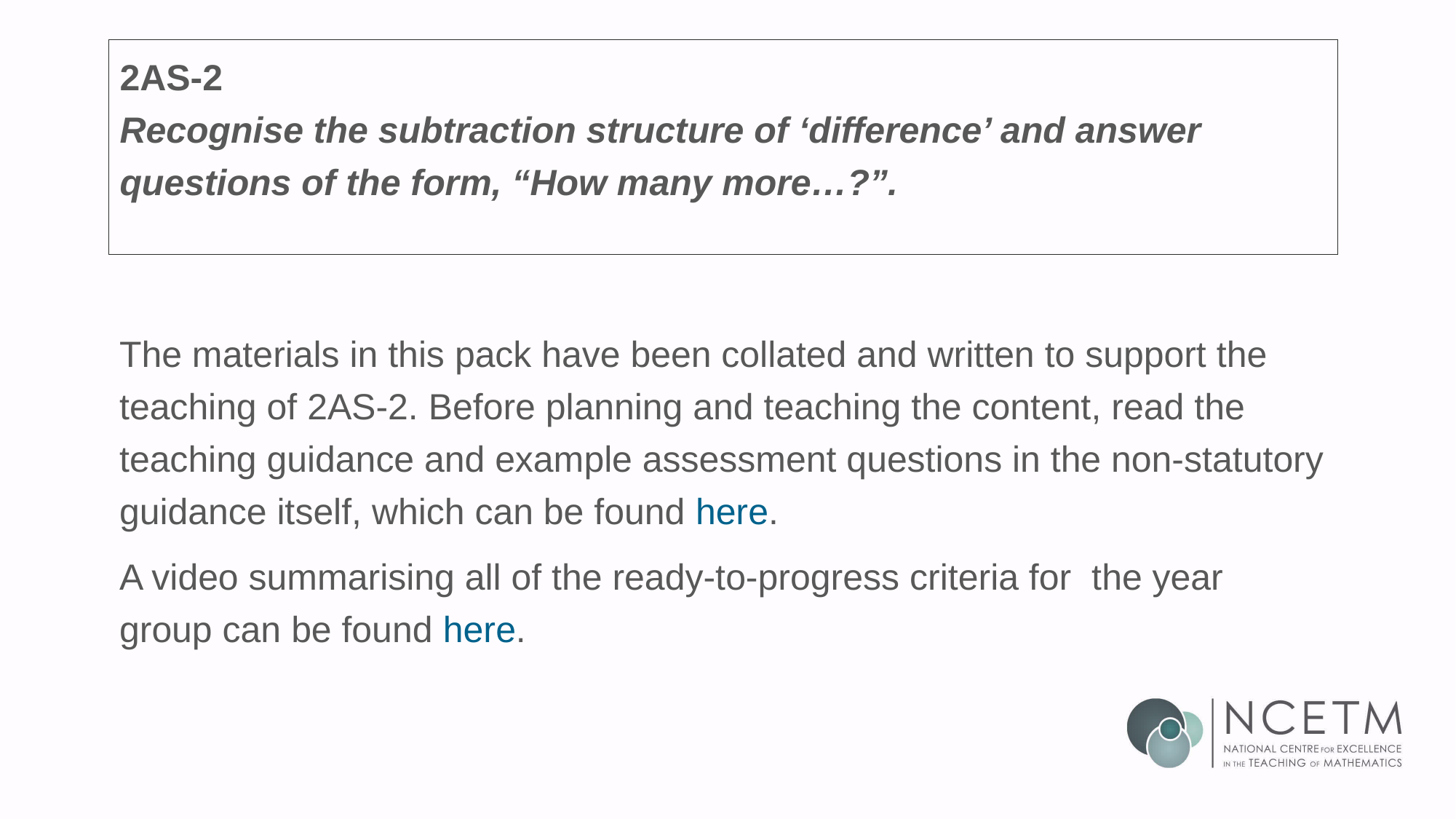

# 2AS-2 Recognise the subtraction structure of ‘difference’ and answer questions of the form, “How many more…?”.
The materials in this pack have been collated and written to support the teaching of 2AS-2. Before planning and teaching the content, read the teaching guidance and example assessment questions in the non-statutory guidance itself, which can be found here.
A video summarising all of the ready-to-progress criteria for  the year group can be found here.